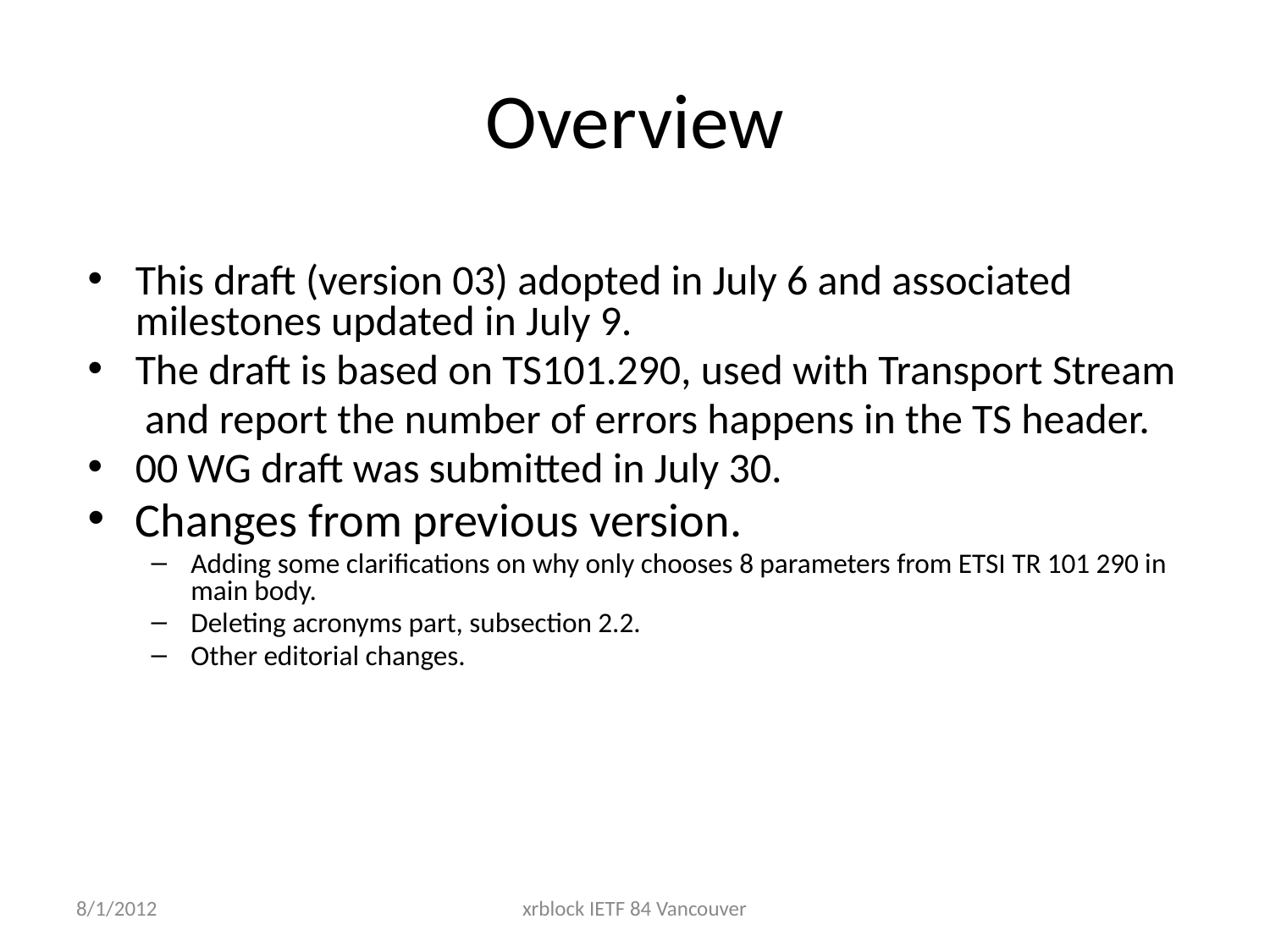

# Overview
This draft (version 03) adopted in July 6 and associated milestones updated in July 9.
The draft is based on TS101.290, used with Transport Stream
      and report the number of errors happens in the TS header.
00 WG draft was submitted in July 30.
Changes from previous version.
Adding some clarifications on why only chooses 8 parameters from ETSI TR 101 290 in main body.
Deleting acronyms part, subsection 2.2.
Other editorial changes.
8/1/2012
xrblock IETF 84 Vancouver